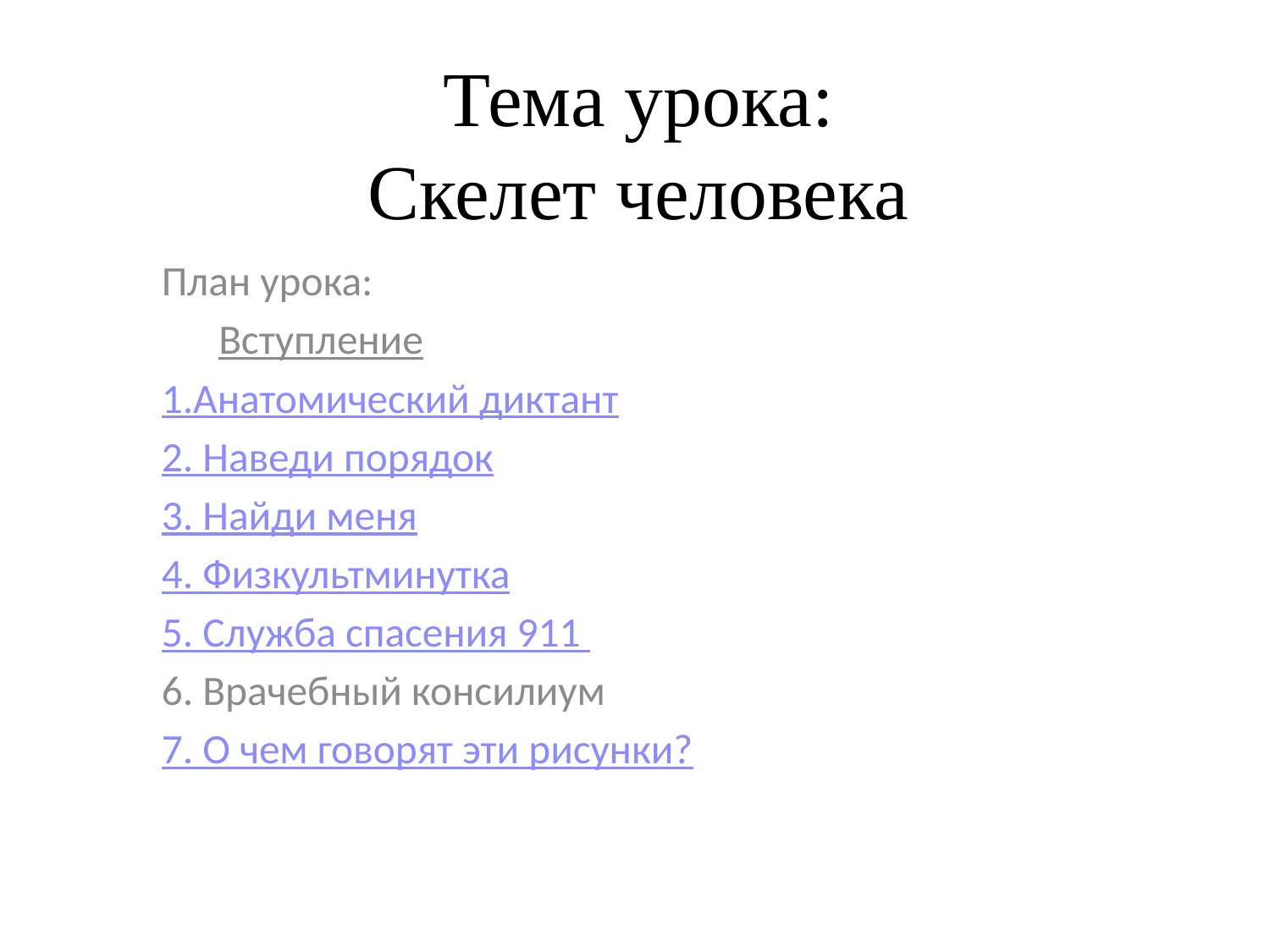

# Тема урока: Скелет человека
План урока:
      Вступление
1.Анатомический диктант
2. Наведи порядок
3. Найди меня
4. Физкультминутка
5. Служба спасения 911
6. Врачебный консилиум
7. О чем говорят эти рисунки?